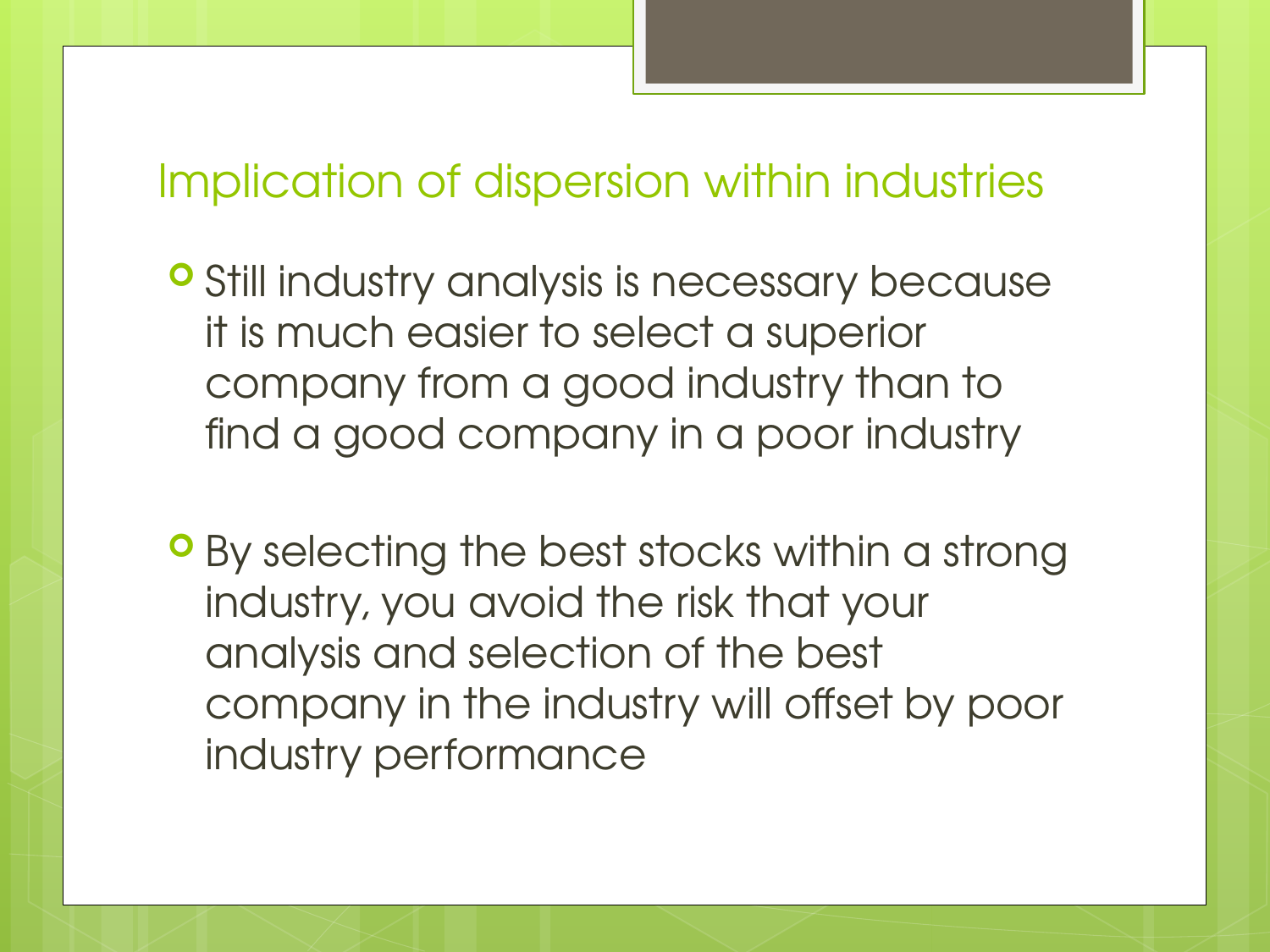

# Implication of dispersion within industries
Still industry analysis is necessary because it is much easier to select a superior company from a good industry than to find a good company in a poor industry

By selecting the best stocks within a strong industry, you avoid the risk that your analysis and selection of the best company in the industry will offset by poor industry performance